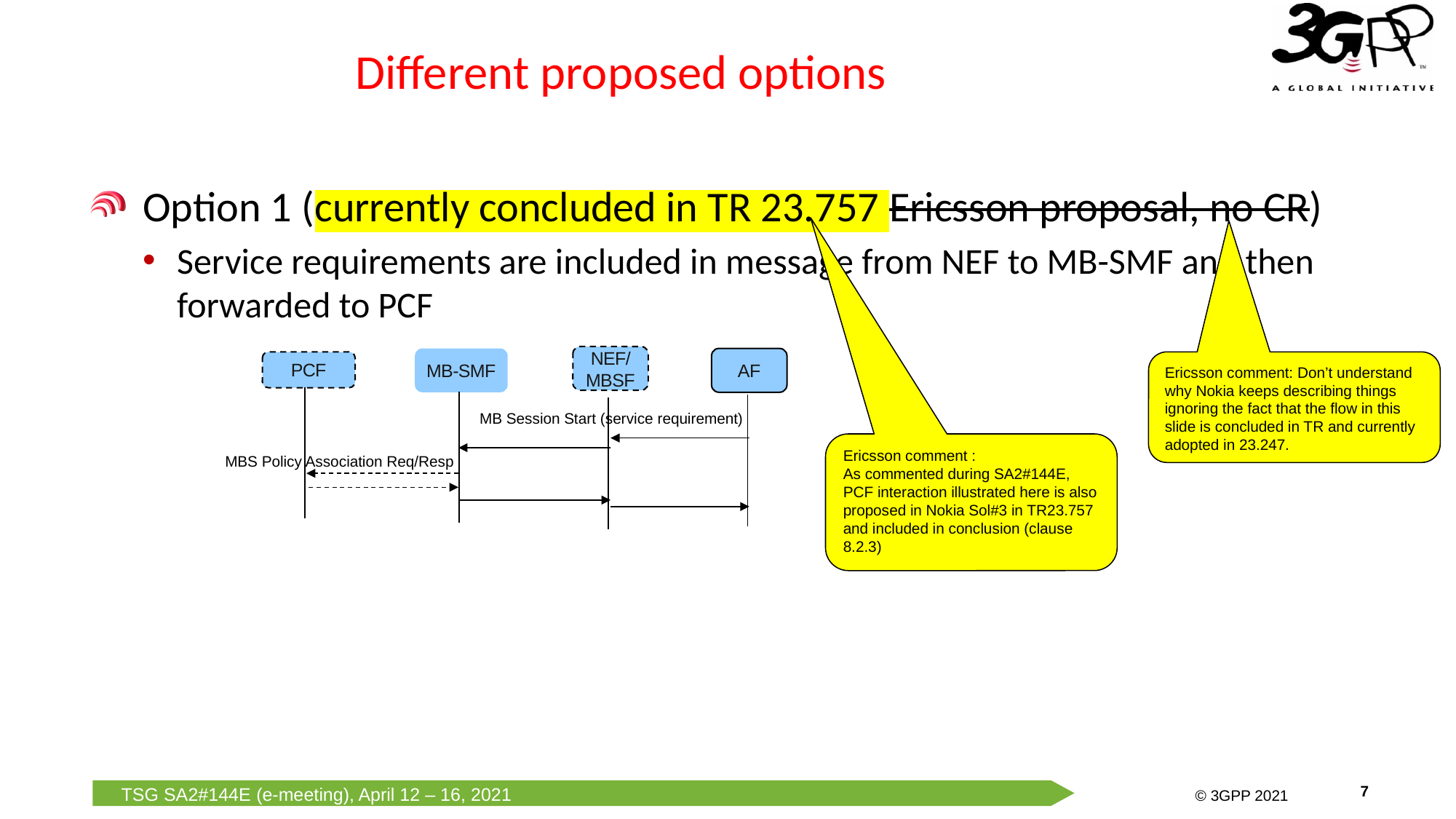

# Different proposed options
Option 1 (currently concluded in TR 23.757 Ericsson proposal, no CR)
Service requirements are included in message from NEF to MB-SMF and then forwarded to PCF

NEF/MBSF
MB-SMF
AF
PCF
MB Session Start (service requirement)
MBS Policy Association Req/Resp
Ericsson comment: Don’t understand why Nokia keeps describing things ignoring the fact that the flow in this slide is concluded in TR and currently adopted in 23.247.
Ericsson comment :
As commented during SA2#144E, PCF interaction illustrated here is also proposed in Nokia Sol#3 in TR23.757 and included in conclusion (clause 8.2.3)